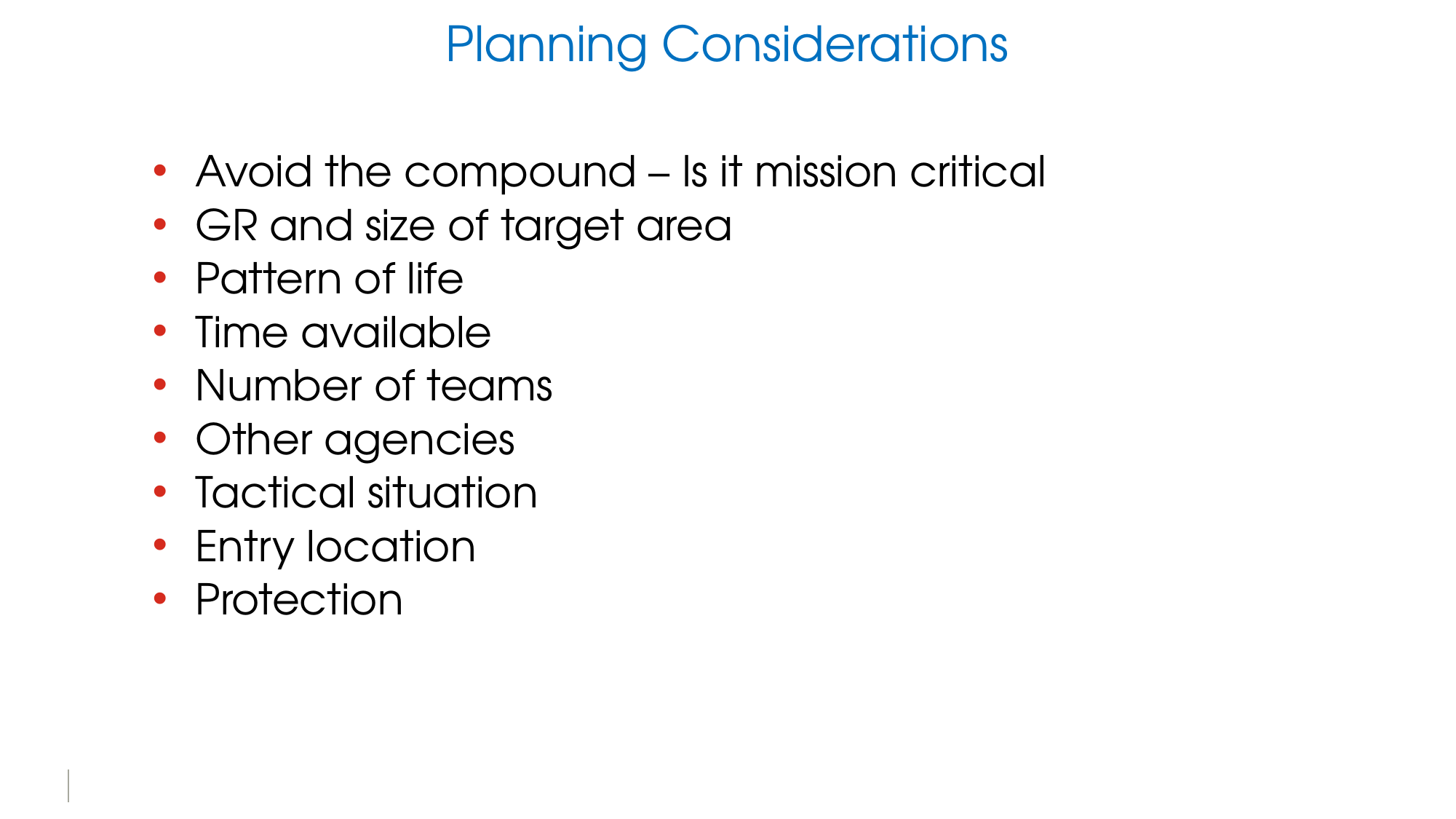

Planning Considerations
Avoid the compound – Is it mission critical
GR and size of target area
Pattern of life
Time available
Number of teams
Other agencies
Tactical situation
Entry location
Protection